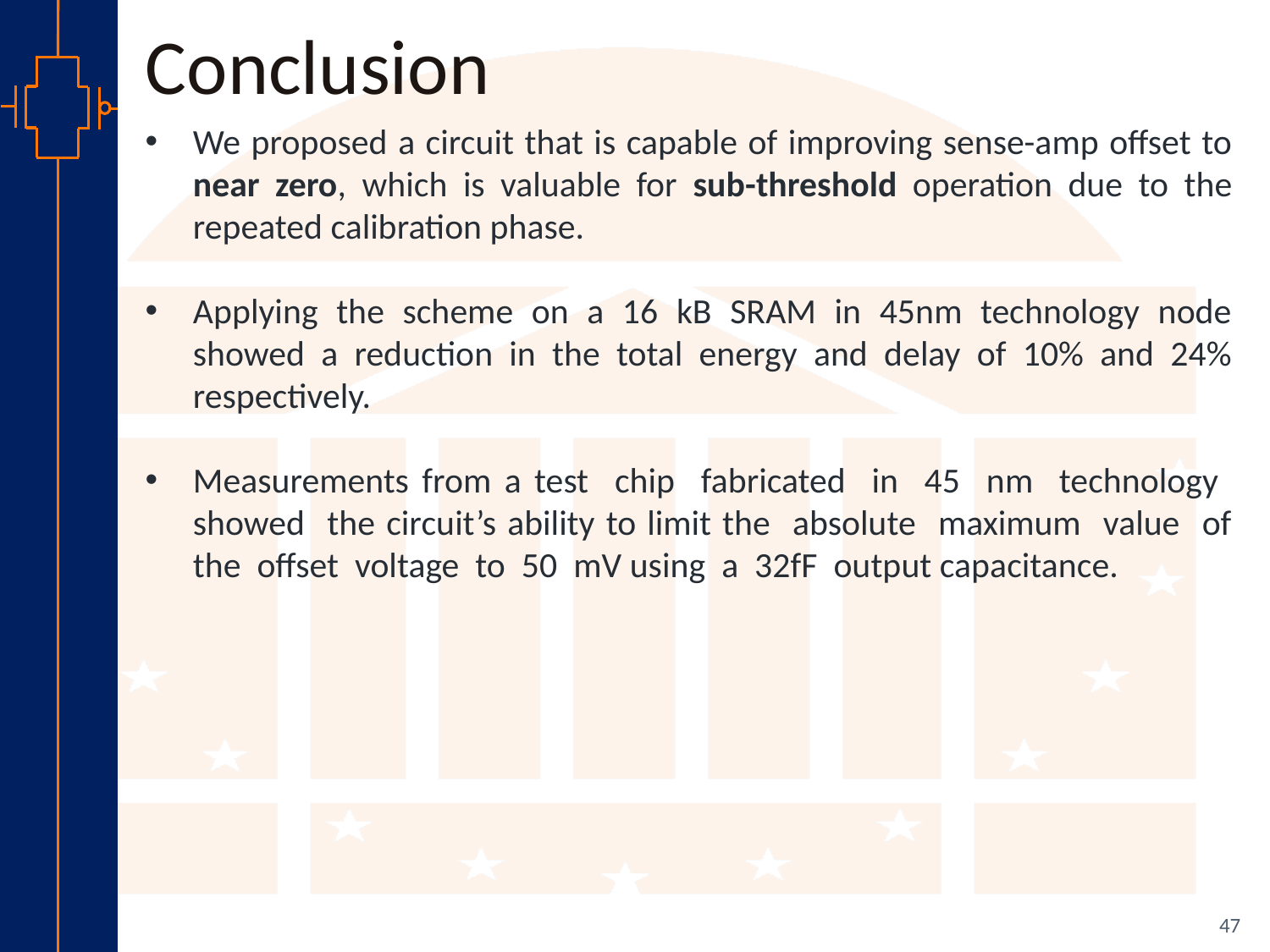

Conclusion
We proposed a circuit that is capable of improving sense-amp offset to near zero, which is valuable for sub-threshold operation due to the repeated calibration phase.

Applying the scheme on a 16 kB SRAM in 45nm technology node showed a reduction in the total energy and delay of 10% and 24% respectively.

Measurements from a test  chip  fabricated  in  45  nm  technology  showed  the circuit’s‎ ability ‎to ‎limit‎ the  absolute  maximum  value  of the  offset  voltage  to  50  mV using  a  32fF  output capacitance.

47